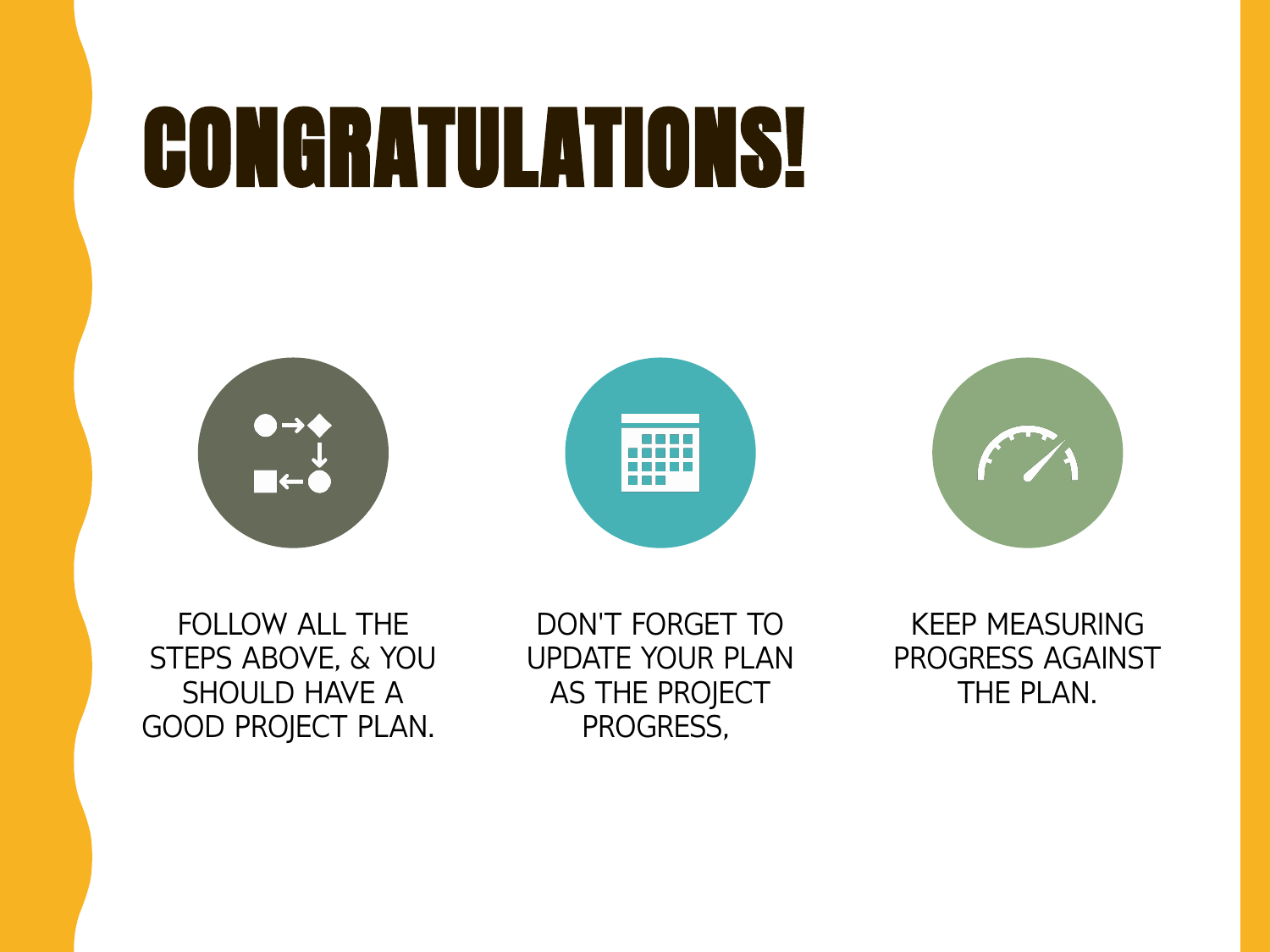

# Congratulations!
Follow all the steps above, & you should have a good project plan.
Don't forget to update your plan as the project progress,
Keep measuring progress against the plan.